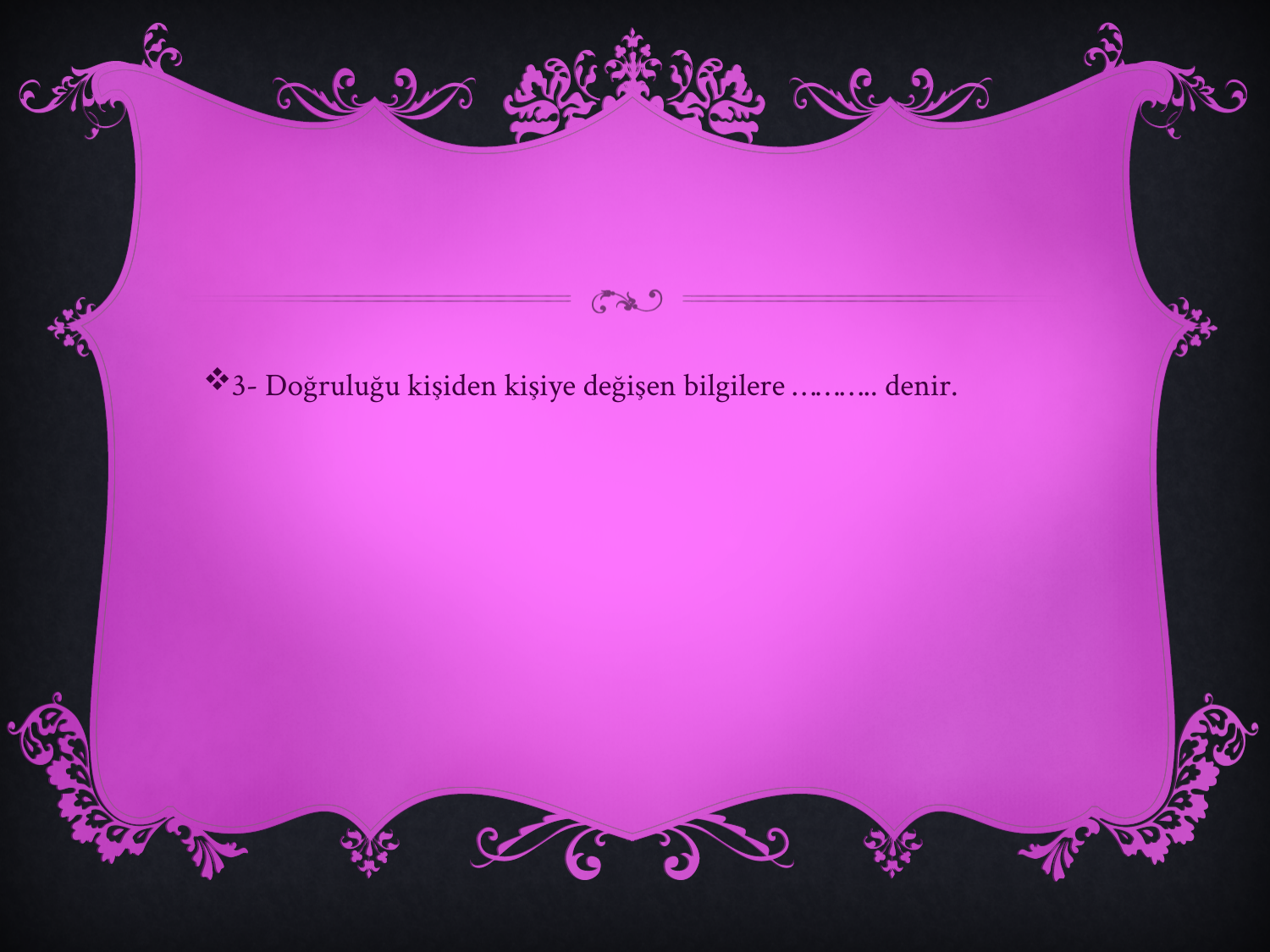

#
3- Doğruluğu kişiden kişiye değişen bilgilere ……….. denir.